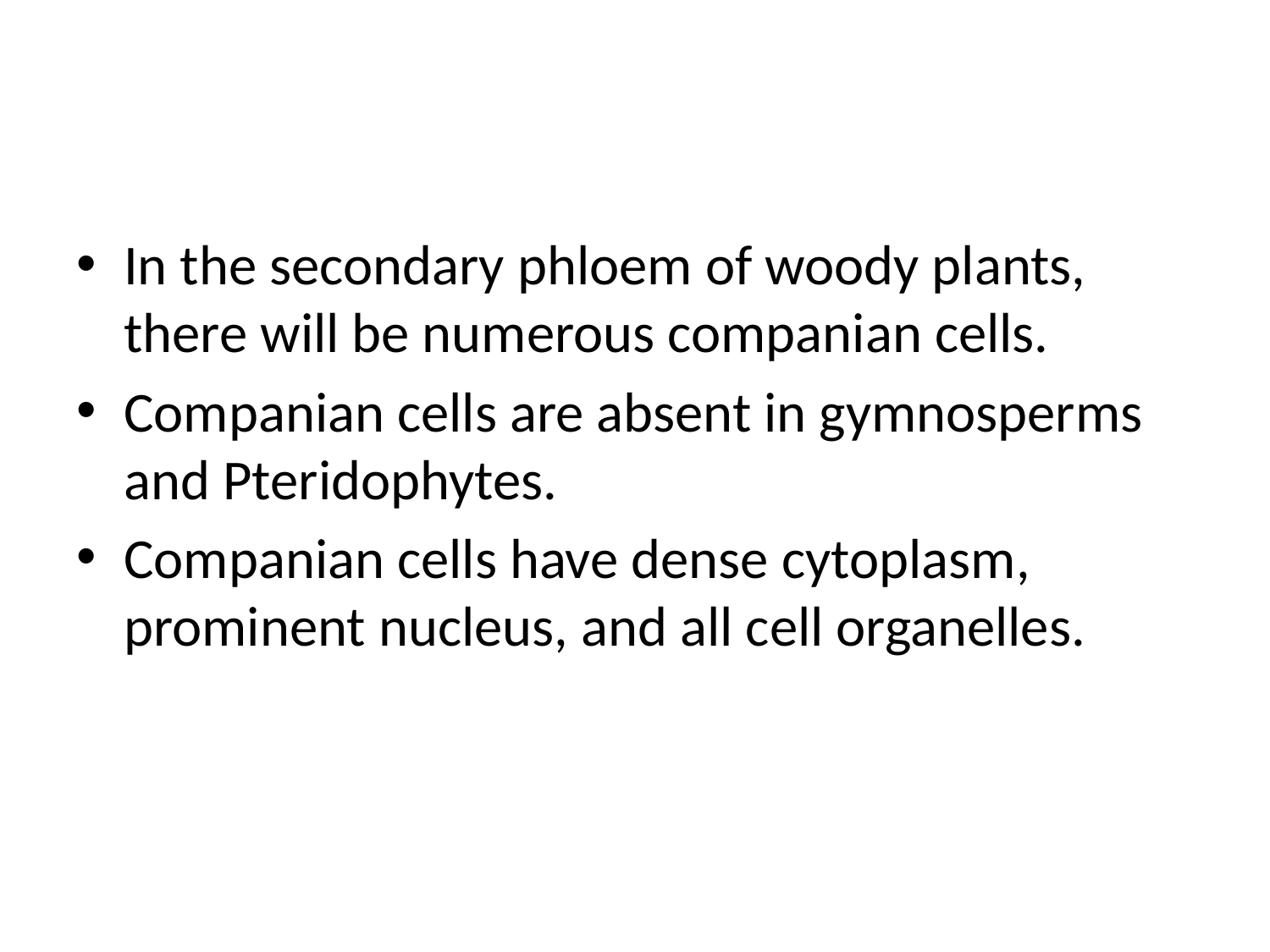

#
In the secondary phloem of woody plants, there will be numerous companian cells.
Companian cells are absent in gymnosperms and Pteridophytes.
Companian cells have dense cytoplasm, prominent nucleus, and all cell organelles.